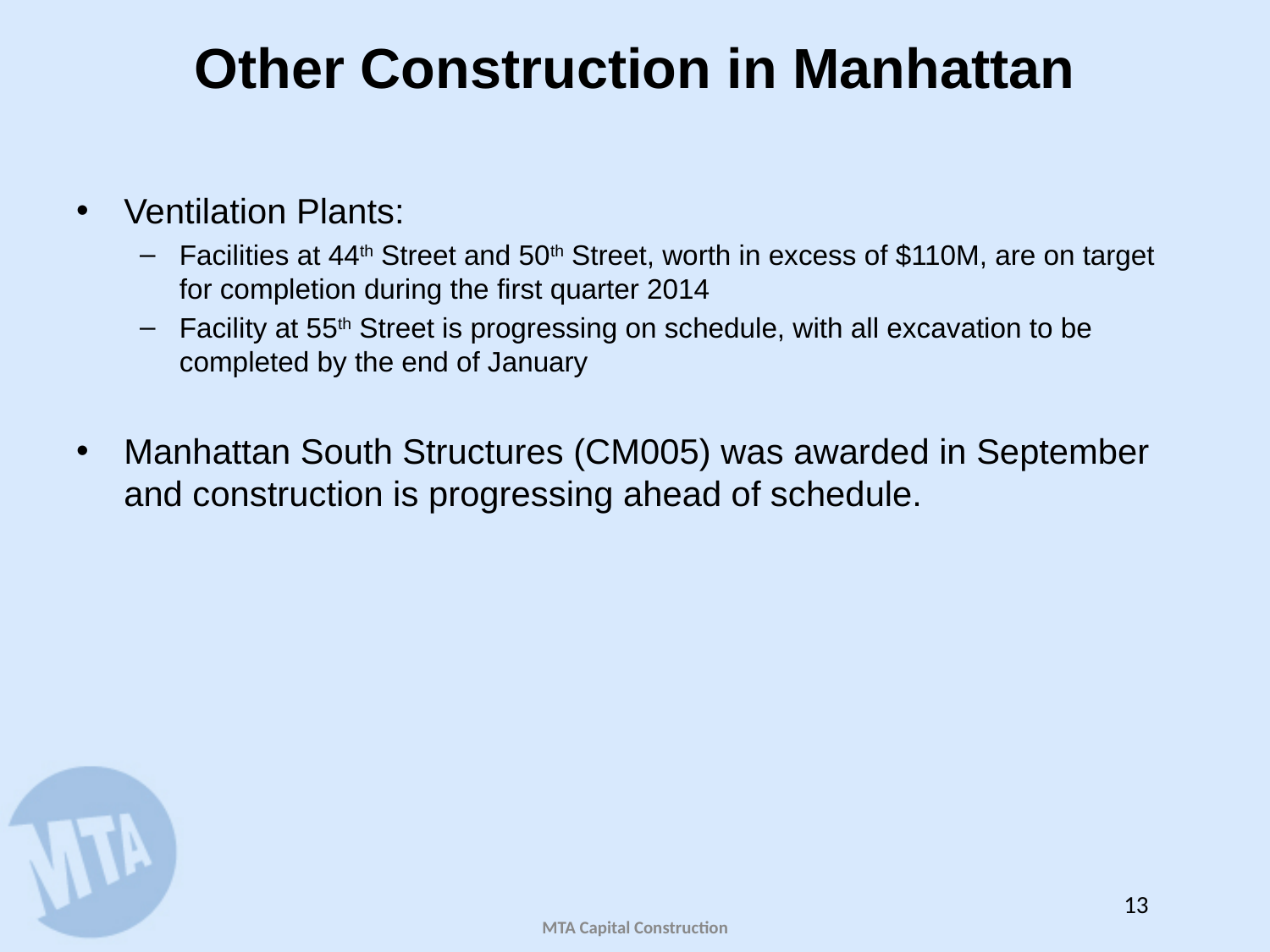

# Other Construction in Manhattan

Ventilation Plants:
Facilities at 44th Street and 50th Street, worth in excess of $110M, are on target for completion during the first quarter 2014
Facility at 55th Street is progressing on schedule, with all excavation to be completed by the end of January

Manhattan South Structures (CM005) was awarded in September and construction is progressing ahead of schedule.
13